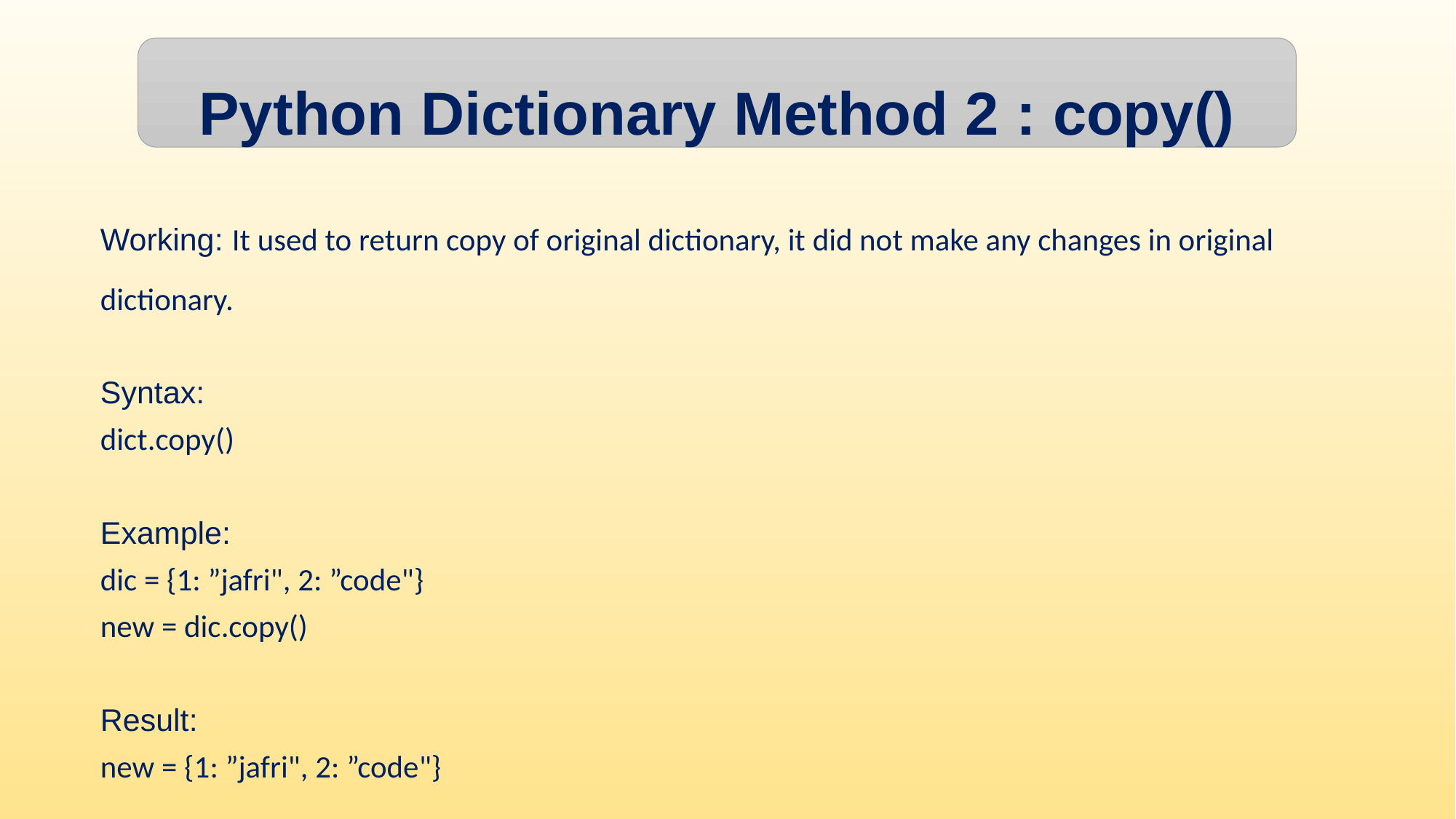

Python Dictionary Method 2 : copy()
Working: It used to return copy of original dictionary, it did not make any changes in original dictionary.

Syntax:
dict.copy()

Example:
dic = {1: ”jafri", 2: ”code"}
new = dic.copy()

Result:
new = {1: ”jafri", 2: ”code"}